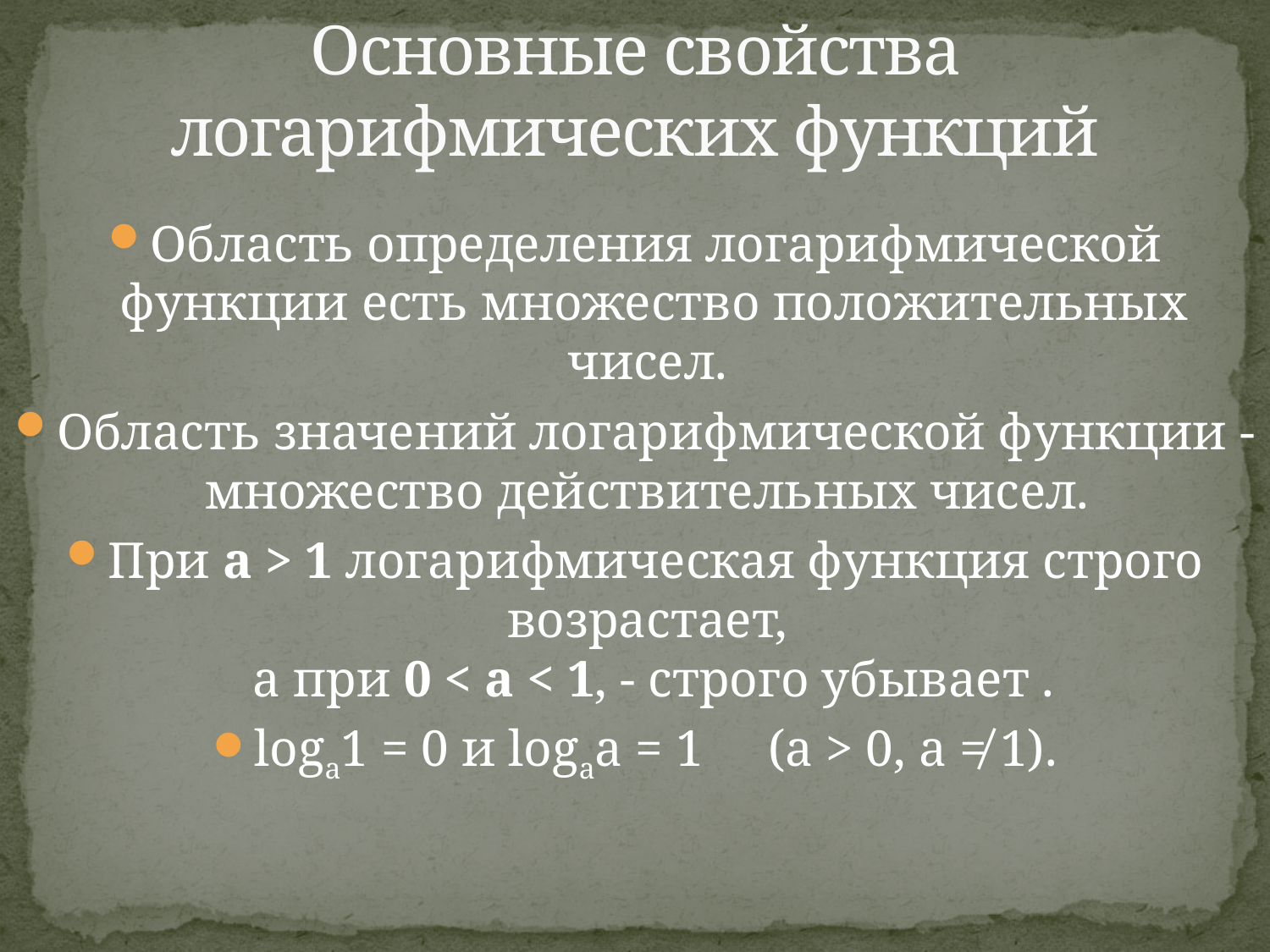

# Основные свойства логарифмических функций
Область определения логарифмической функции есть множество положительных чисел.
Область значений логарифмической функции - множество действительных чисел.
При a > 1 логарифмическая функция строго возрастает,
а при 0 < a < 1, - строго убывает .
loga1 = 0 и logaa = 1     (a > 0, a ≠ 1).